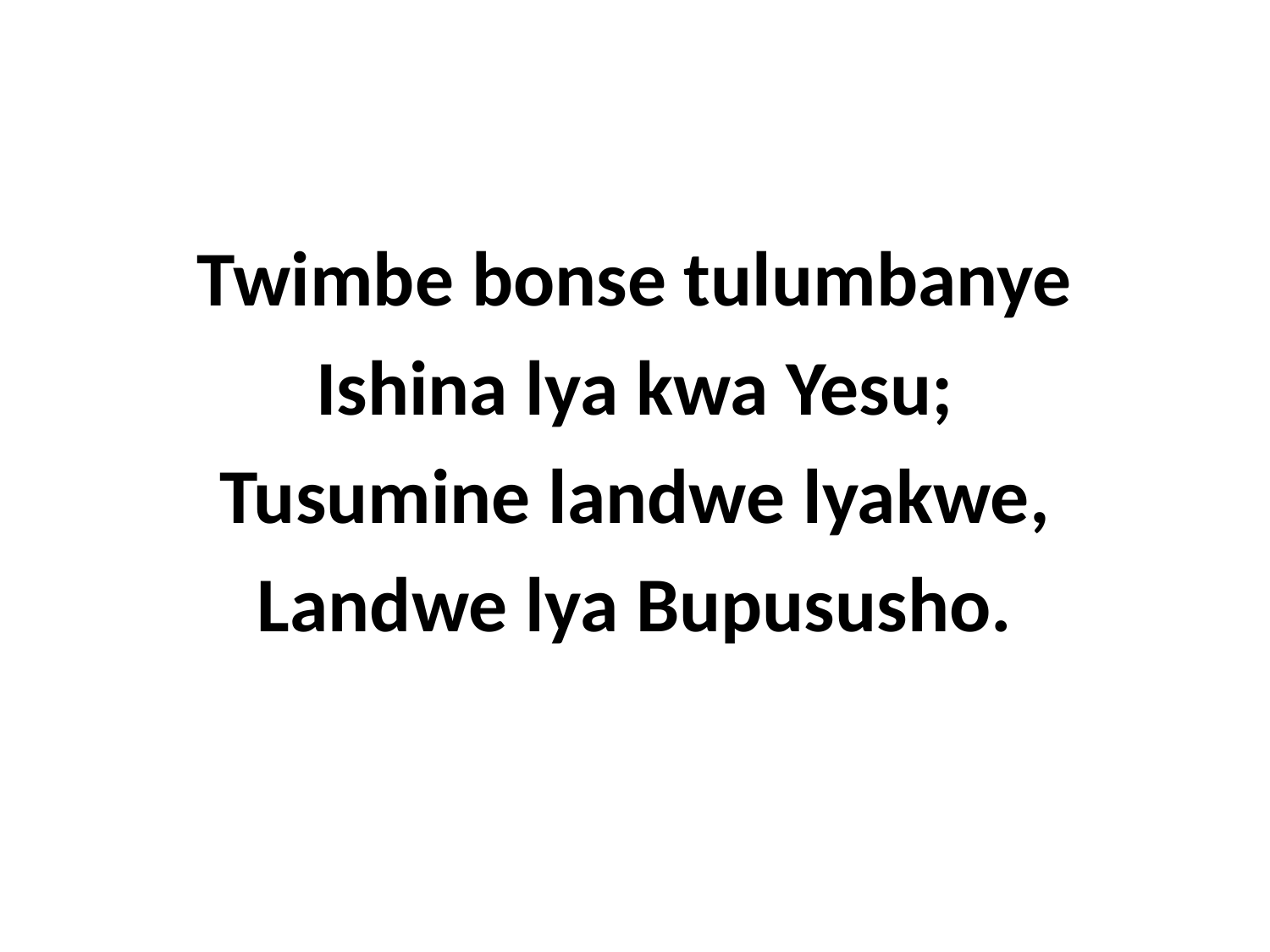

Twimbe bonse tulumbanye
Ishina lya kwa Yesu;
Tusumine landwe lyakwe,
Landwe lya Bupususho.